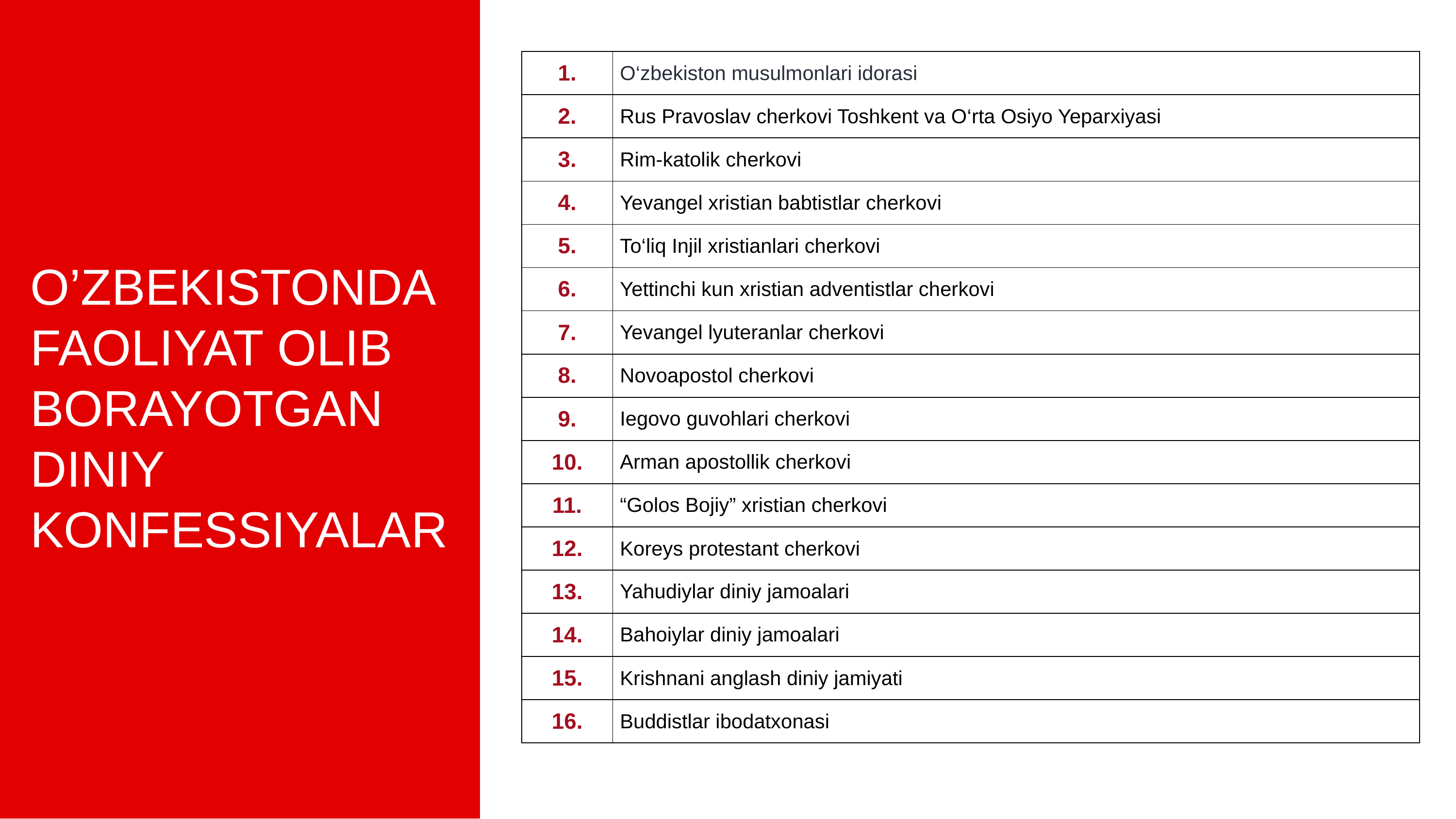

| 1. | O‘zbekiston musulmonlari idorasi |
| --- | --- |
| 2. | Rus Pravoslav cherkovi Toshkent va O‘rta Osiyo Yeparxiyasi |
| 3. | Rim-katolik cherkovi |
| 4. | Yevangel xristian babtistlar cherkovi |
| 5. | To‘liq Injil xristianlari cherkovi |
| 6. | Yettinchi kun xristian adventistlar cherkovi |
| 7. | Yevangel lyuteranlar cherkovi |
| 8. | Novoapostol cherkovi |
| 9. | Iegovo guvohlari cherkovi |
| 10. | Arman apostollik cherkovi |
| 11. | “Golos Bojiy” xristian cherkovi |
| 12. | Koreys protestant cherkovi |
| 13. | Yahudiylar diniy jamoalari |
| 14. | Bahoiylar diniy jamoalari |
| 15. | Krishnani anglash diniy jamiyati |
| 16. | Buddistlar ibodatxonasi |
O’ZBEKISTONDA FAOLIYAT OLIB BORAYOTGAN DINIY KONFESSIYALAR